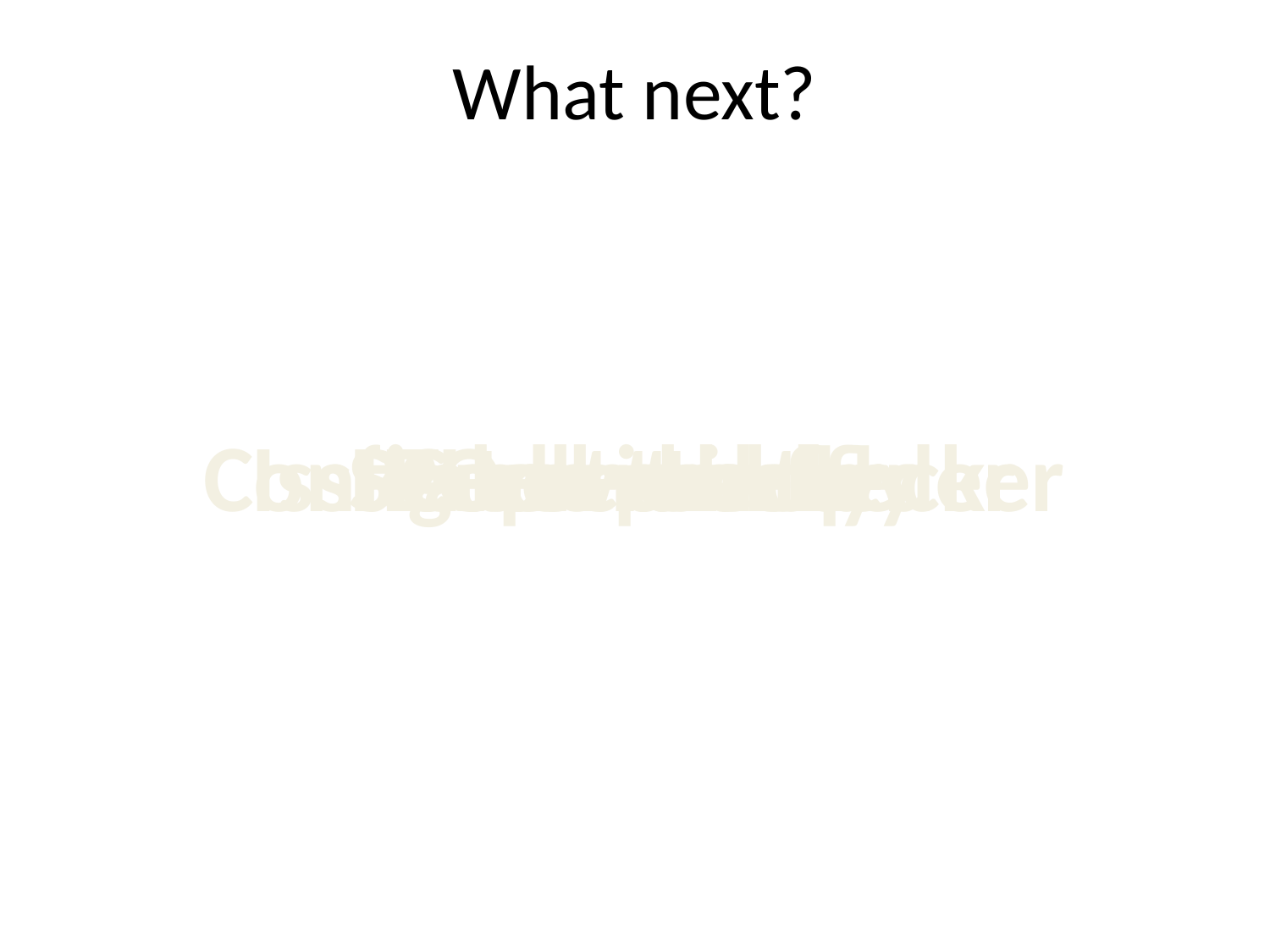

# What next?
Configuration checker
Issue to work order
People tracker
STO-on-the-fly
Label printer
PI-on-the-fly
Code-a-chip